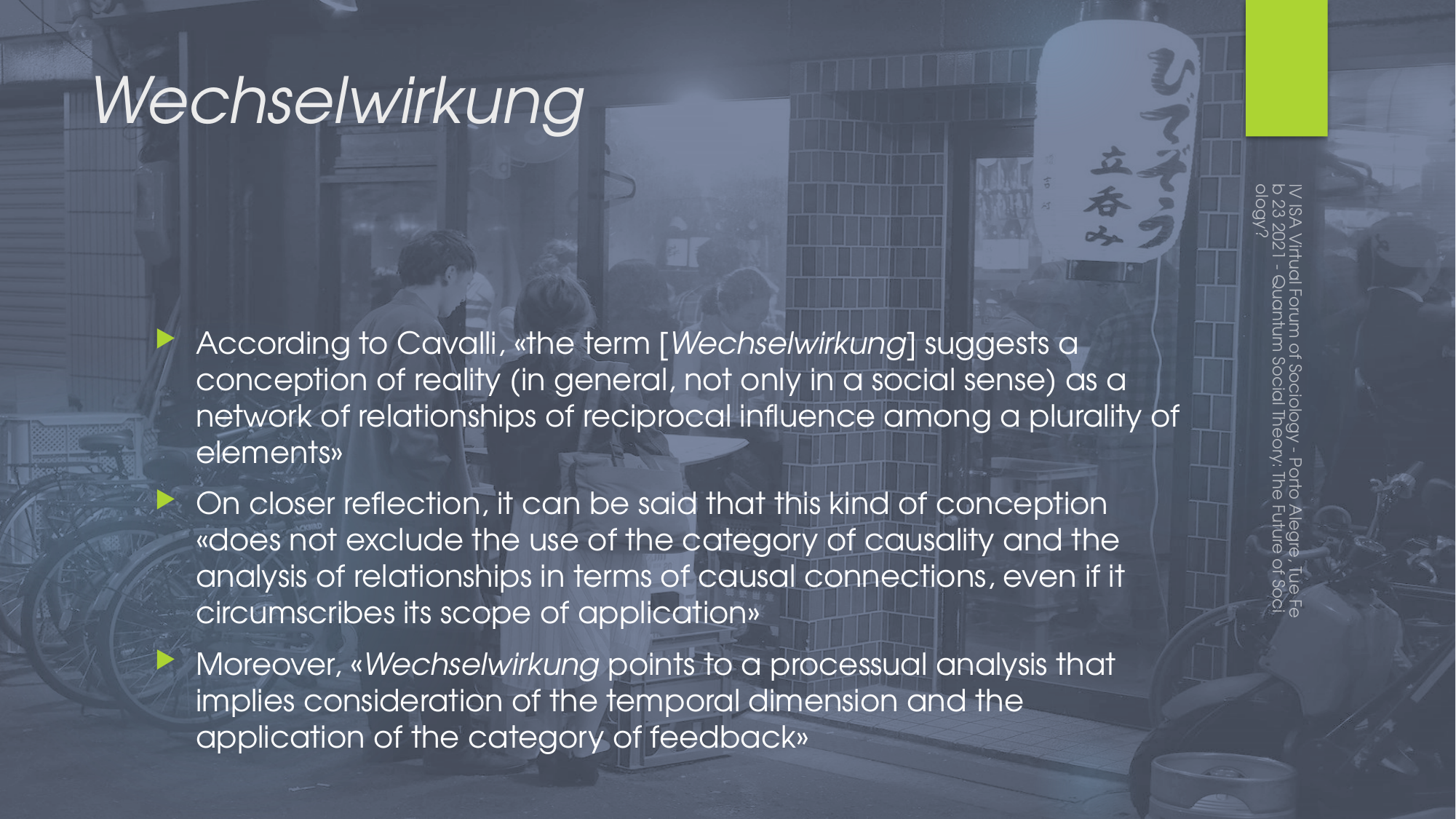

# Wechselwirkung
According to Cavalli, «the term [Wechselwirkung] suggests a conception of reality (in general, not only in a social sense) as a network of relationships of reciprocal influence among a plurality of elements»
On closer reflection, it can be said that this kind of conception «does not exclude the use of the category of causality and the analysis of relationships in terms of causal connections, even if it circumscribes its scope of application»
Moreover, «Wechselwirkung points to a processual analysis that implies consideration of the temporal dimension and the application of the category of feedback»
IV ISA Virtual Forum of Sociology - Porto Alegre, Tue Feb 23 2021 - Quantum Social Theory: The Future of Sociology?